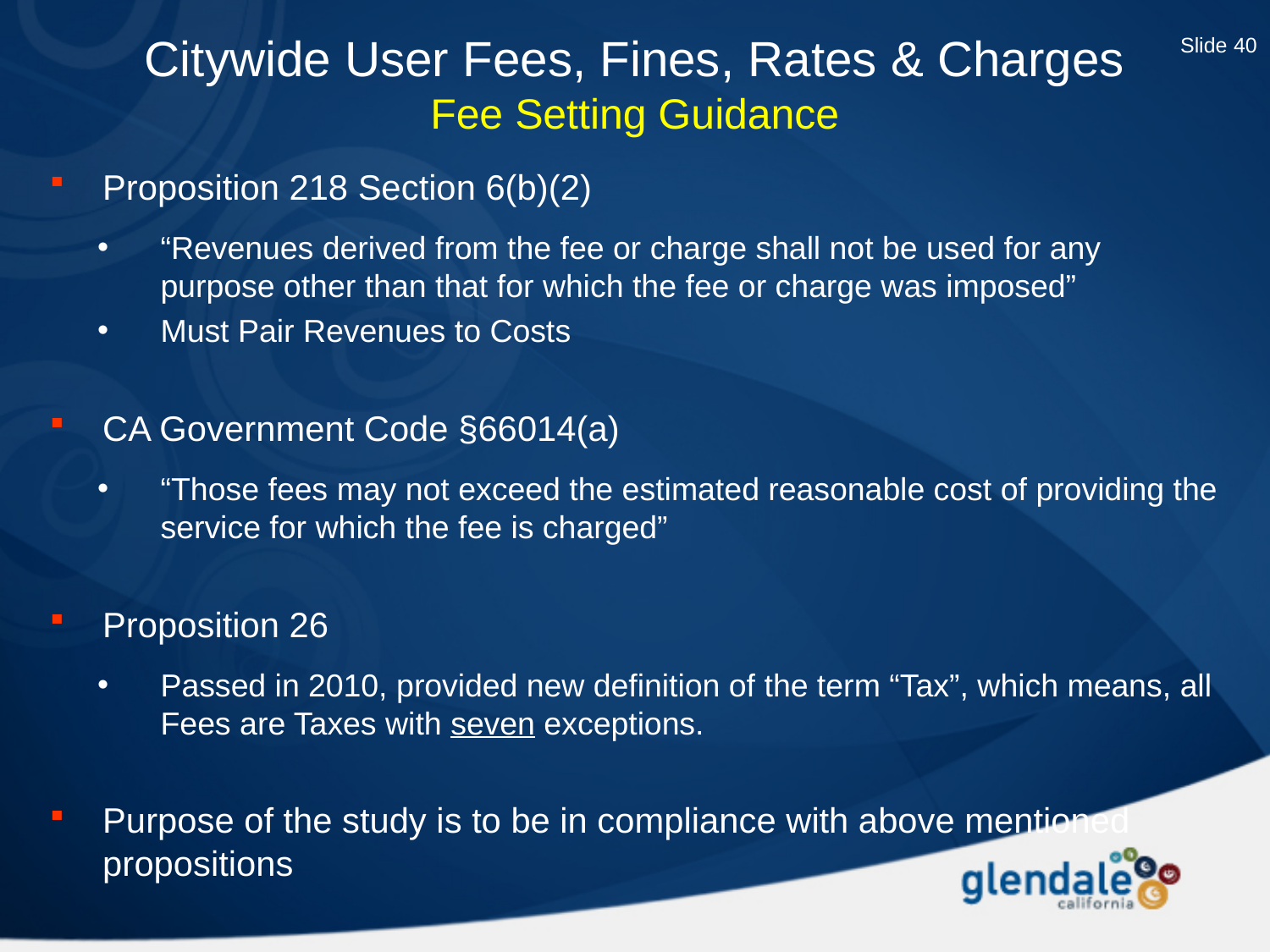

Slide 40
Citywide User Fees, Fines, Rates & Charges
Fee Setting Guidance
# Proposition 218 Section 6(b)(2)
“Revenues derived from the fee or charge shall not be used for any purpose other than that for which the fee or charge was imposed”
Must Pair Revenues to Costs

CA Government Code §66014(a)
“Those fees may not exceed the estimated reasonable cost of providing the service for which the fee is charged”

Proposition 26
Passed in 2010, provided new definition of the term “Tax”, which means, all Fees are Taxes with seven exceptions.

Purpose of the study is to be in compliance with above mentioned propositions